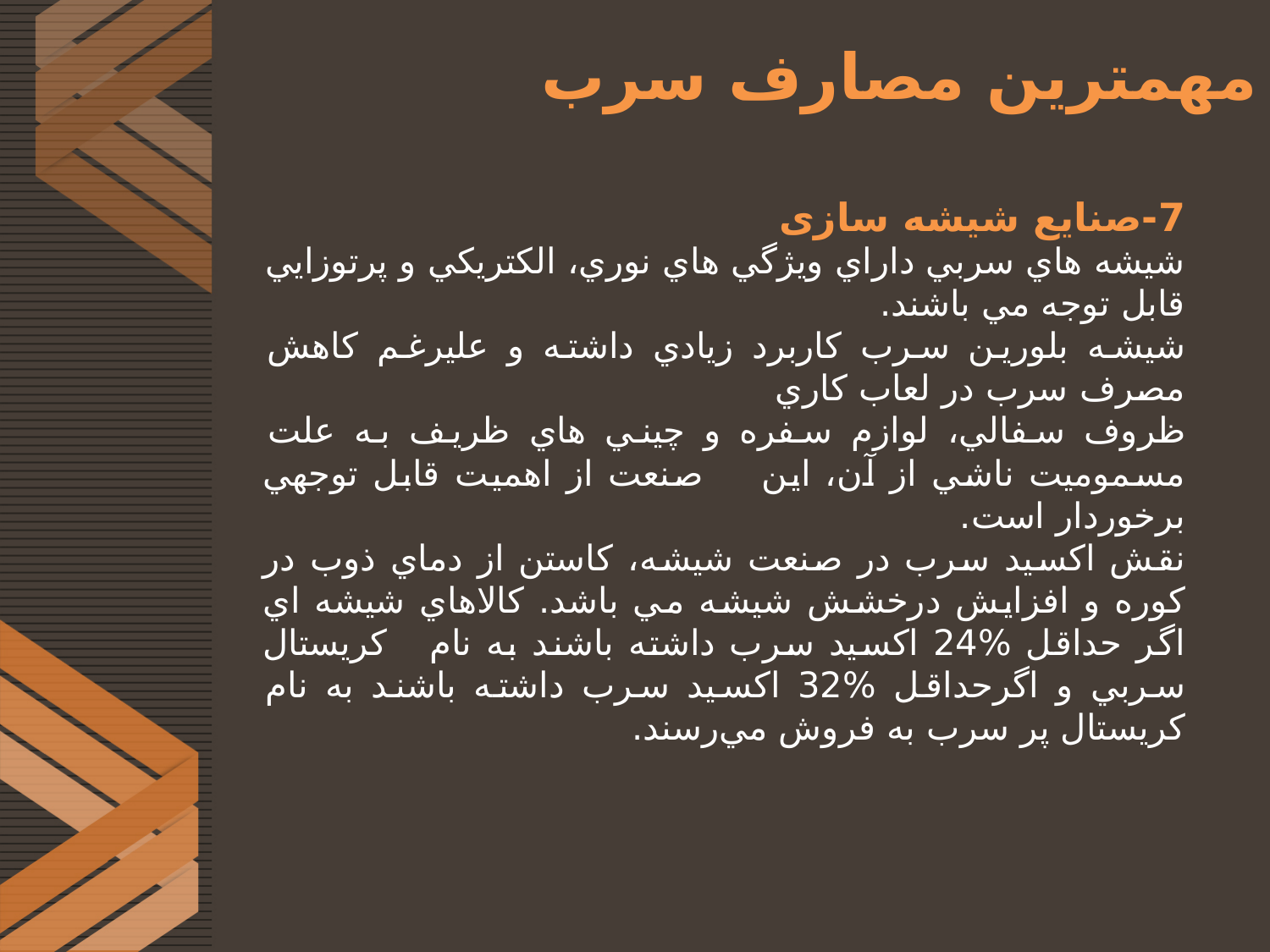

# مهمترین مصارف سرب
7-صنایع شیشه سازی
شيشه هاي سربي داراي ويژگي هاي نوري، الکتريکي و پرتوزايي قابل توجه مي باشند.
شيشه بلورين سرب كاربرد زيادي داشته و عليرغم كاهش مصرف سرب در لعاب كاري
ظروف سفالي، لوازم سفره و چيني هاي ظريف به علت مسموميت ناشي از آن، اين    صنعت از اهميت قابل توجهي برخوردار است.
نقش اكسيد سرب در صنعت شيشه، كاستن از دماي ذوب در كوره و افزايش درخشش شيشه مي باشد. كالاهاي شيشه اي اگر حداقل %24 اكسيد سرب داشته باشند به نام   كريستال سربي و اگرحداقل %32 اكسيد سرب داشته باشند به نام كريستال پر سرب به فروش مي‌رسند.